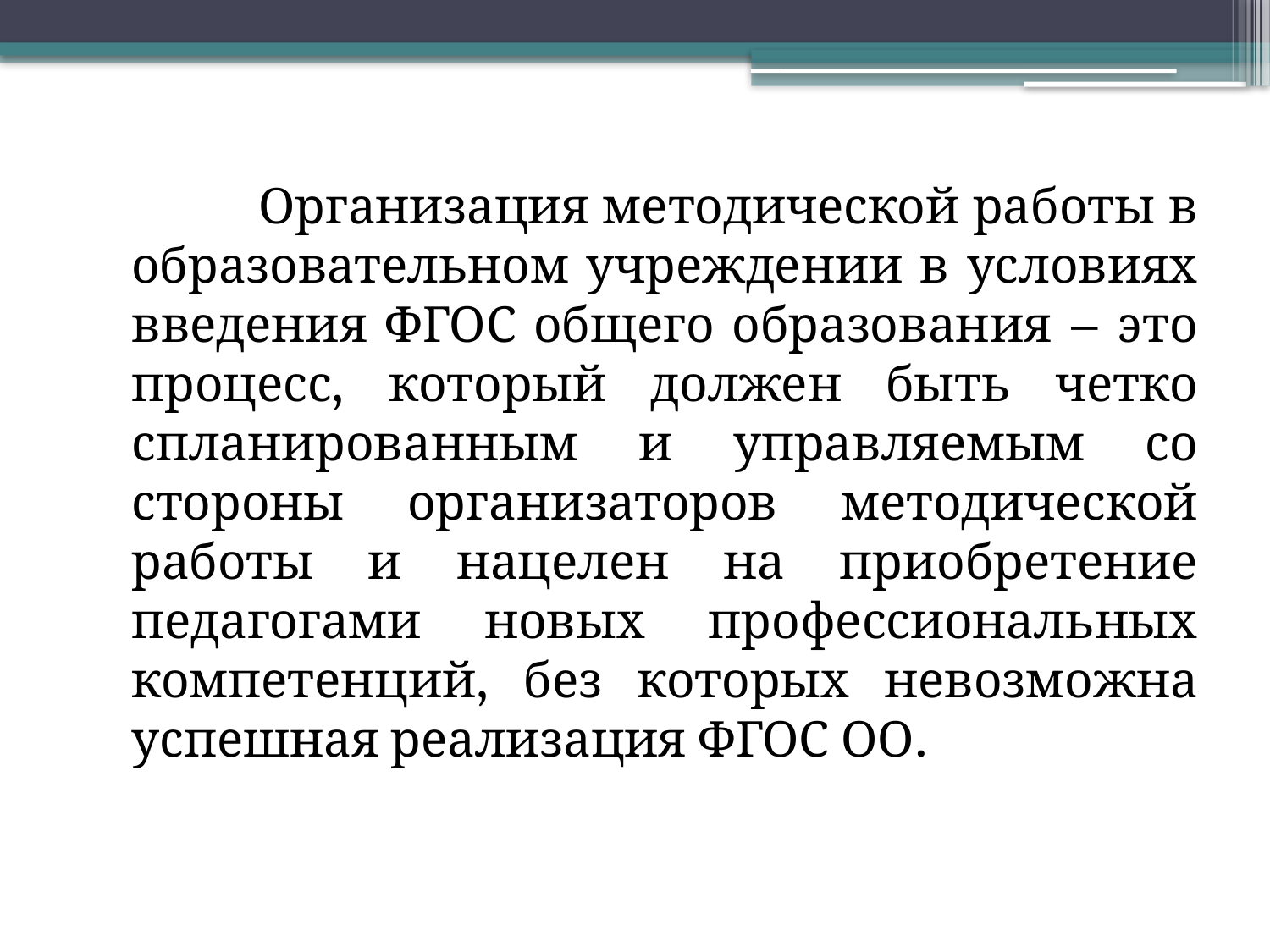

Организация методической работы в образовательном учреждении в условиях введения ФГОС общего образования – это процесс, который должен быть четко спланированным и управляемым со стороны организаторов методической работы и нацелен на приобретение педагогами новых профессиональных компетенций, без которых невозможна успешная реализация ФГОС ОО.